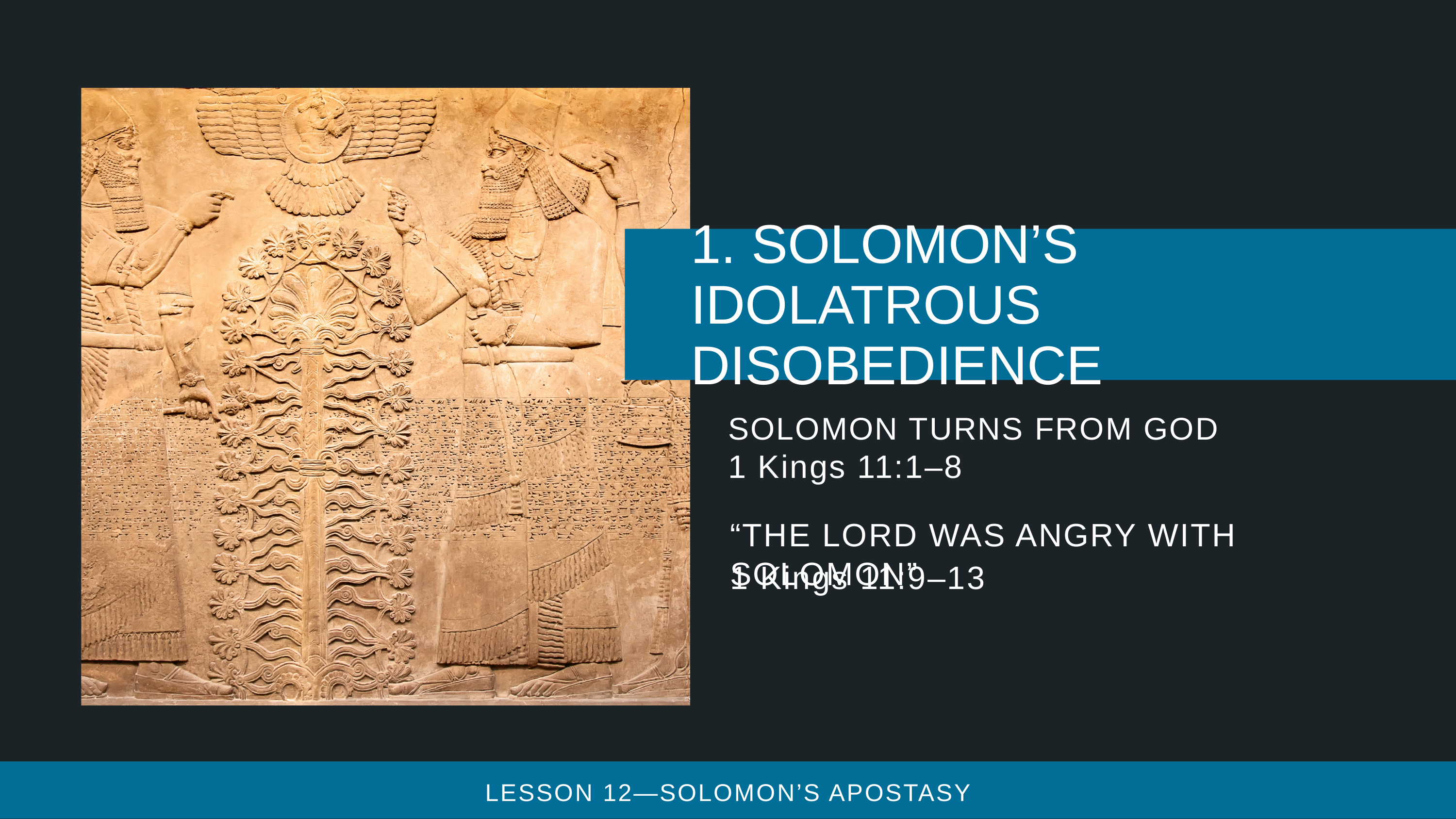

SOLOMON TURNS FROM GOD
1 Kings 11:1–8
“THE LORD WAS ANGRY WITH SOLOMON”
1 Kings 11:9–13